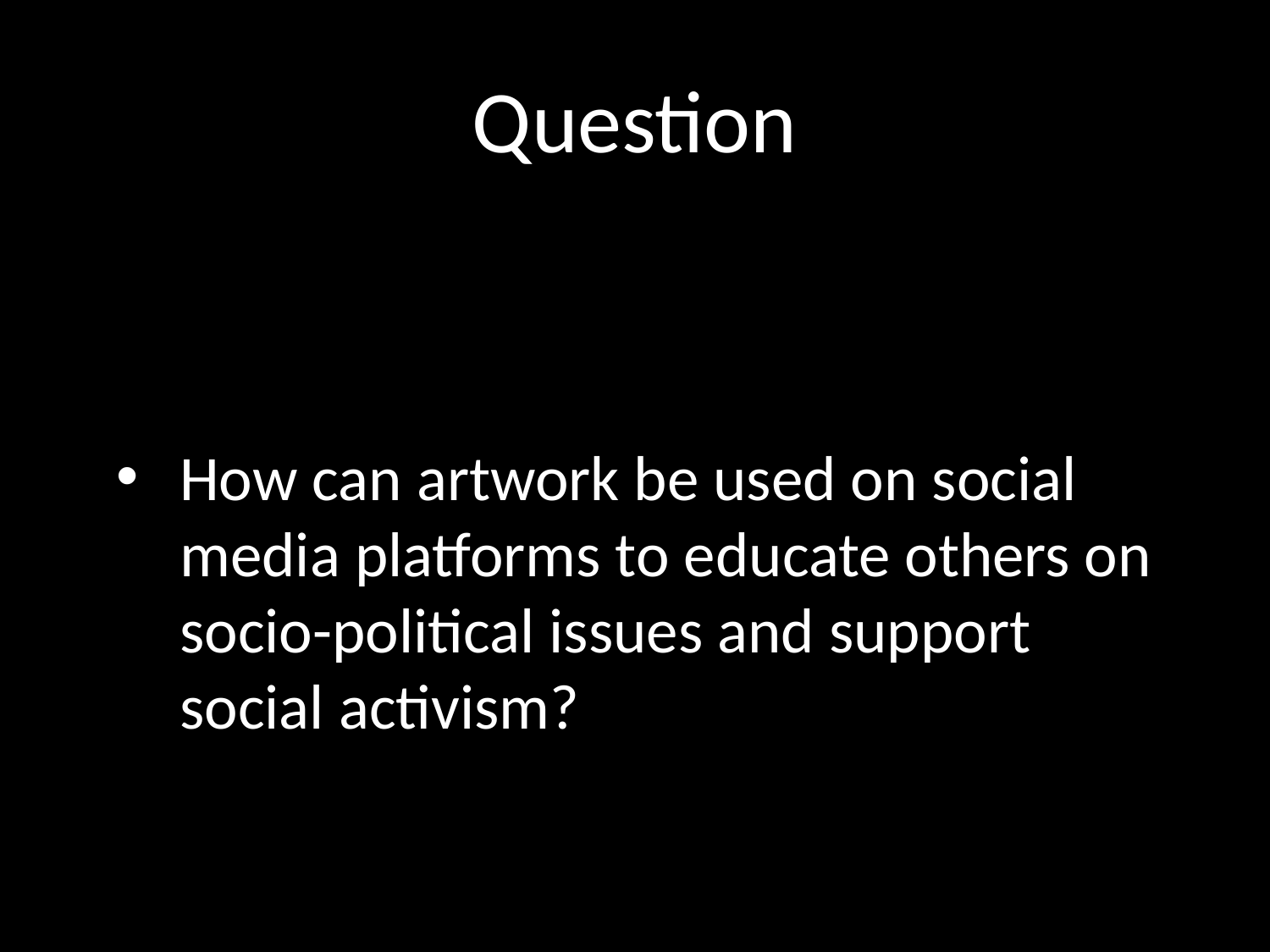

Question
How can artwork be used on social media platforms to educate others on socio-political issues and support    social activism?